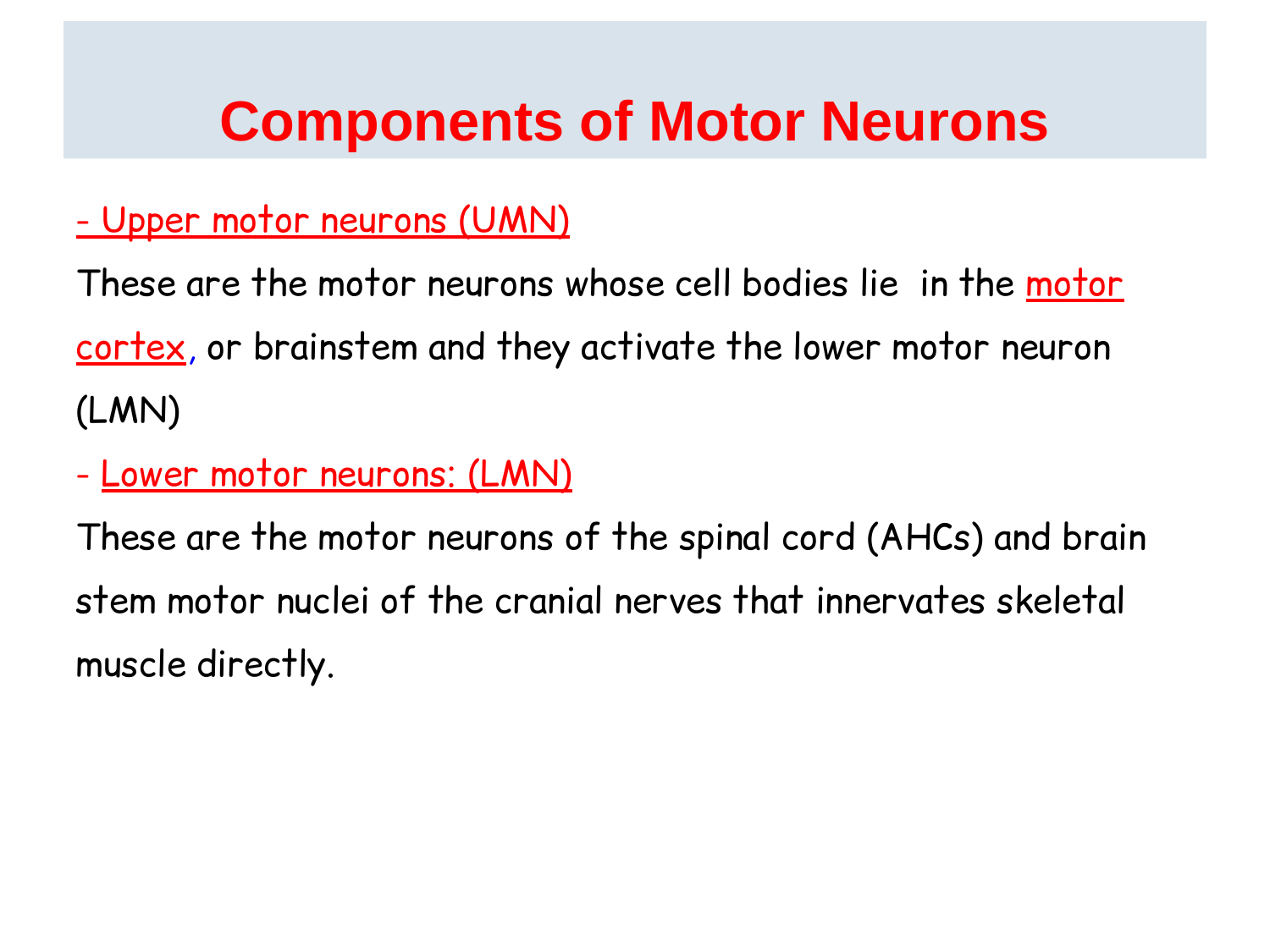

# Components of Motor Neurons
- Upper motor neurons (UMN)
These are the motor neurons whose cell bodies lie  in the motor cortex, or brainstem and they activate the lower motor neuron (LMN)
- Lower motor neurons: (LMN)
These are the motor neurons of the spinal cord (AHCs) and brain stem motor nuclei of the cranial nerves that innervates skeletal muscle directly.